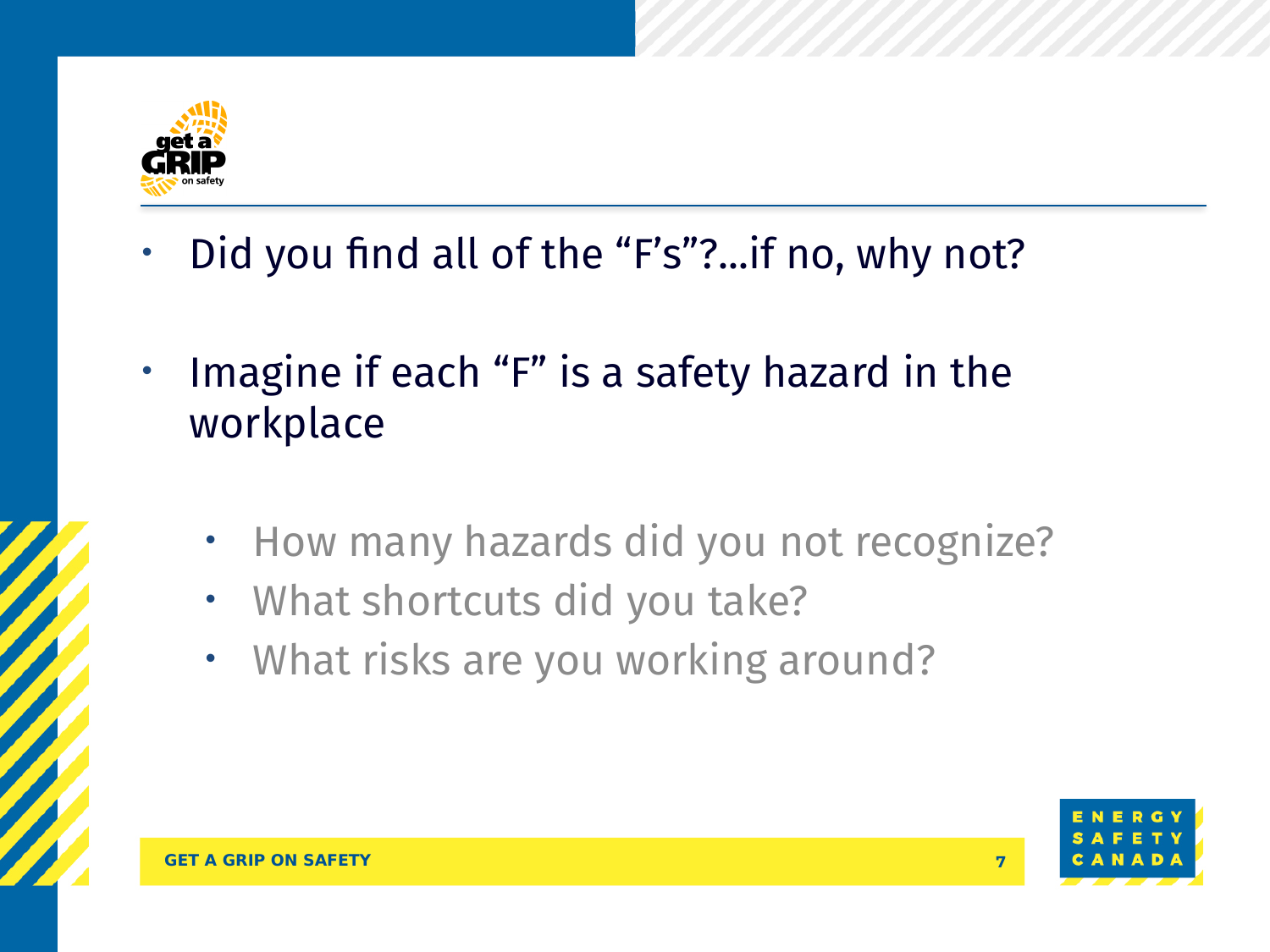

#
Did you find all of the “F’s”?...if no, why not?

Imagine if each “F” is a safety hazard in the workplace

How many hazards did you not recognize?
What shortcuts did you take?
What risks are you working around?
Get a grip on safety
7